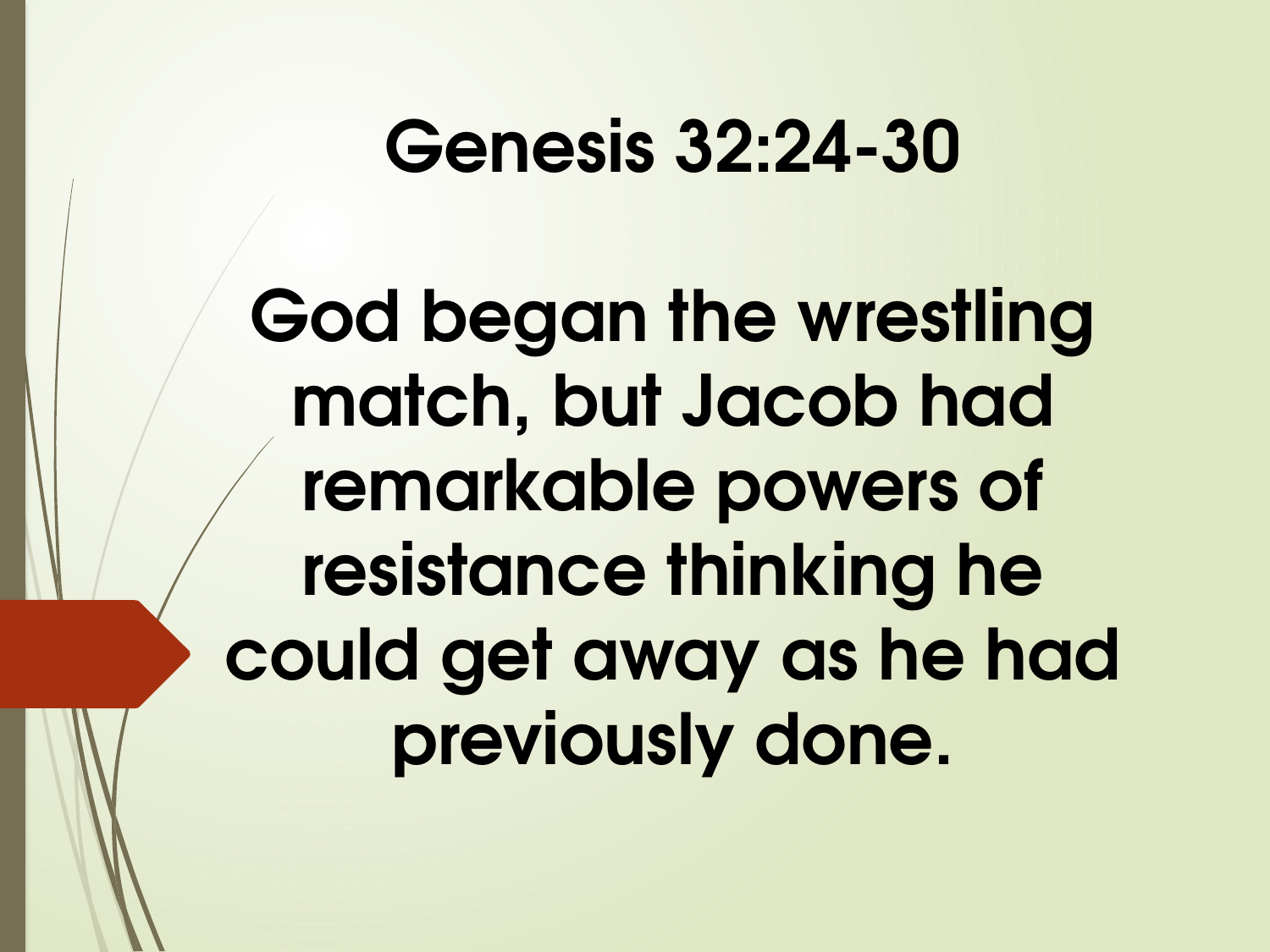

Genesis 32:24-30

God began the wrestling match, but Jacob had remarkable powers of resistance thinking he could get away as he had previously done.